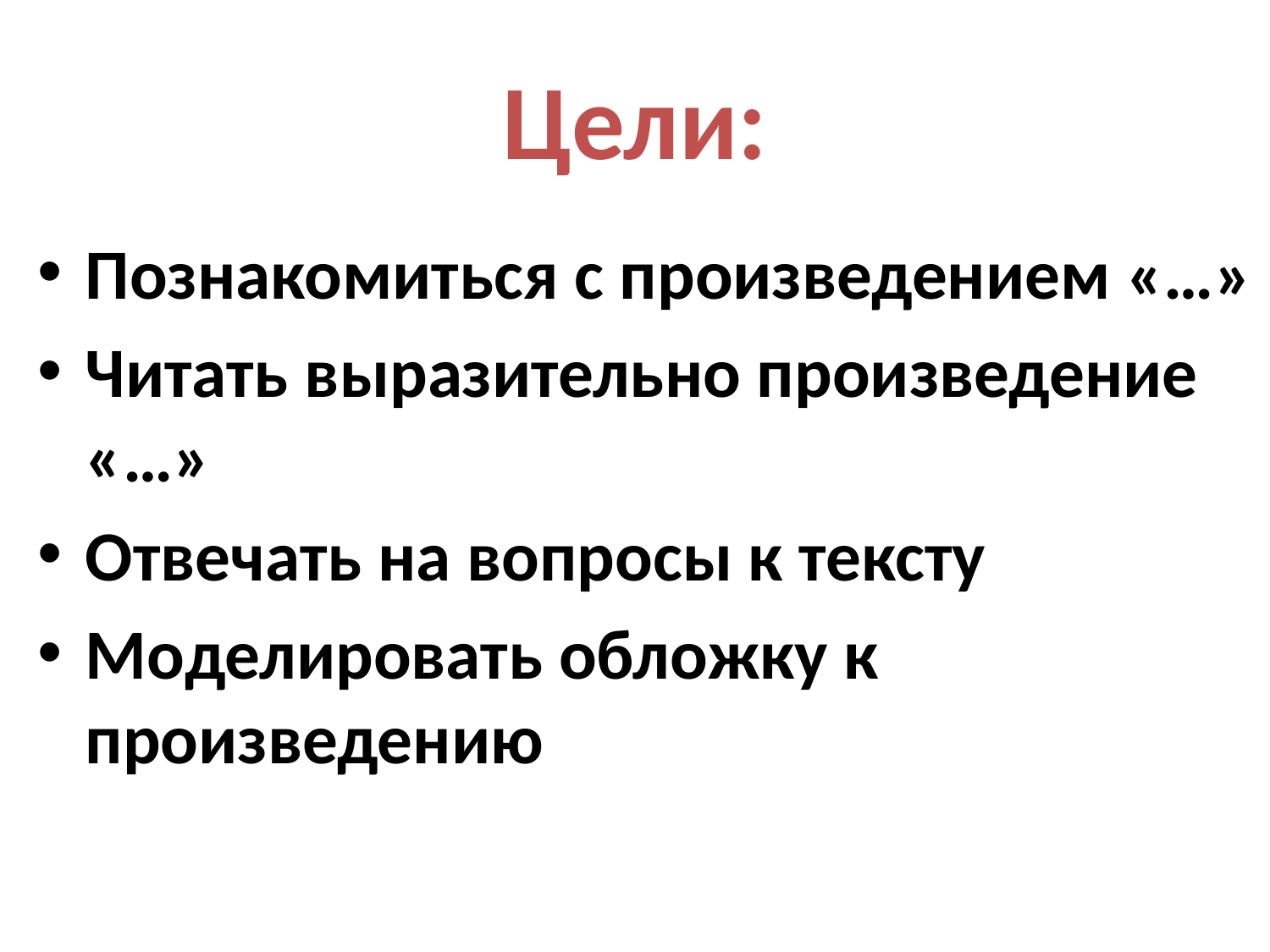

# Цели:
Познакомиться с произведением «…»
Читать выразительно произведение «…»
Отвечать на вопросы к тексту
Моделировать обложку к произведению